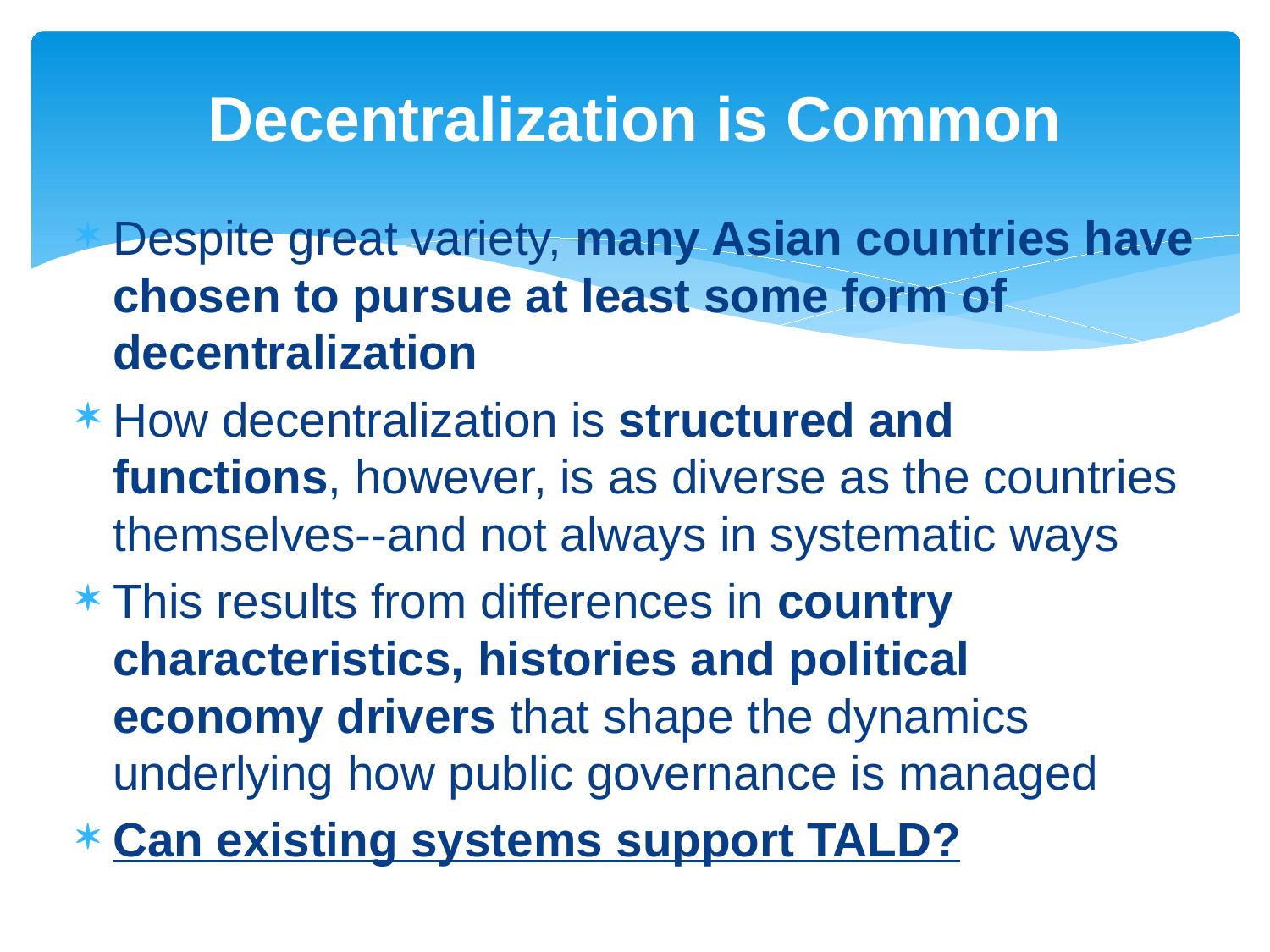

# Decentralization is Common
Despite great variety, many Asian countries have chosen to pursue at least some form of decentralization
How decentralization is structured and functions, however, is as diverse as the countries themselves--and not always in systematic ways
This results from differences in country characteristics, histories and political economy drivers that shape the dynamics underlying how public governance is managed
Can existing systems support TALD?